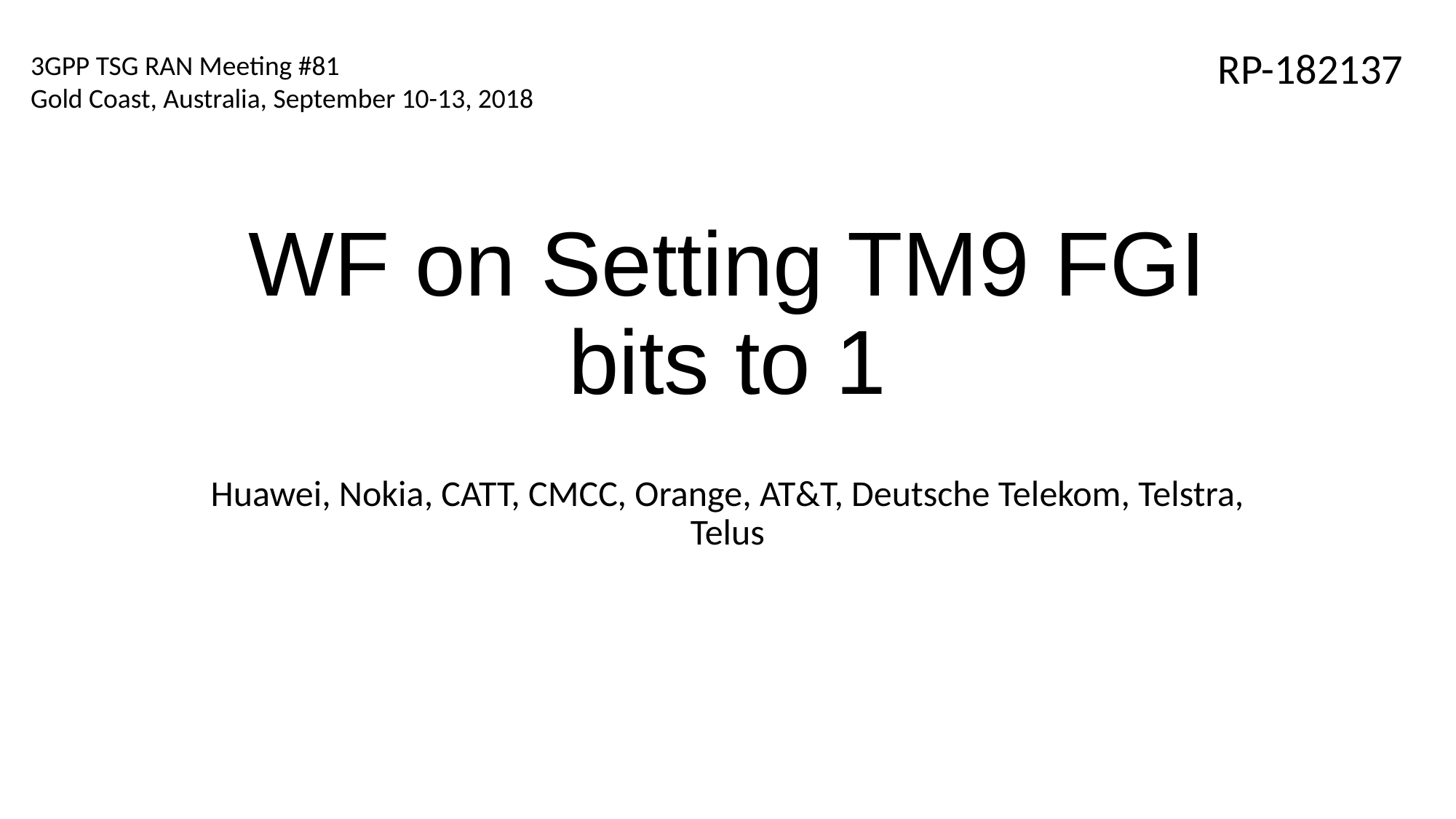

RP-182137
3GPP TSG RAN Meeting #81
Gold Coast, Australia, September 10-13, 2018
# WF on Setting TM9 FGI bits to 1
Huawei, Nokia, CATT, CMCC, Orange, AT&T, Deutsche Telekom, Telstra, Telus